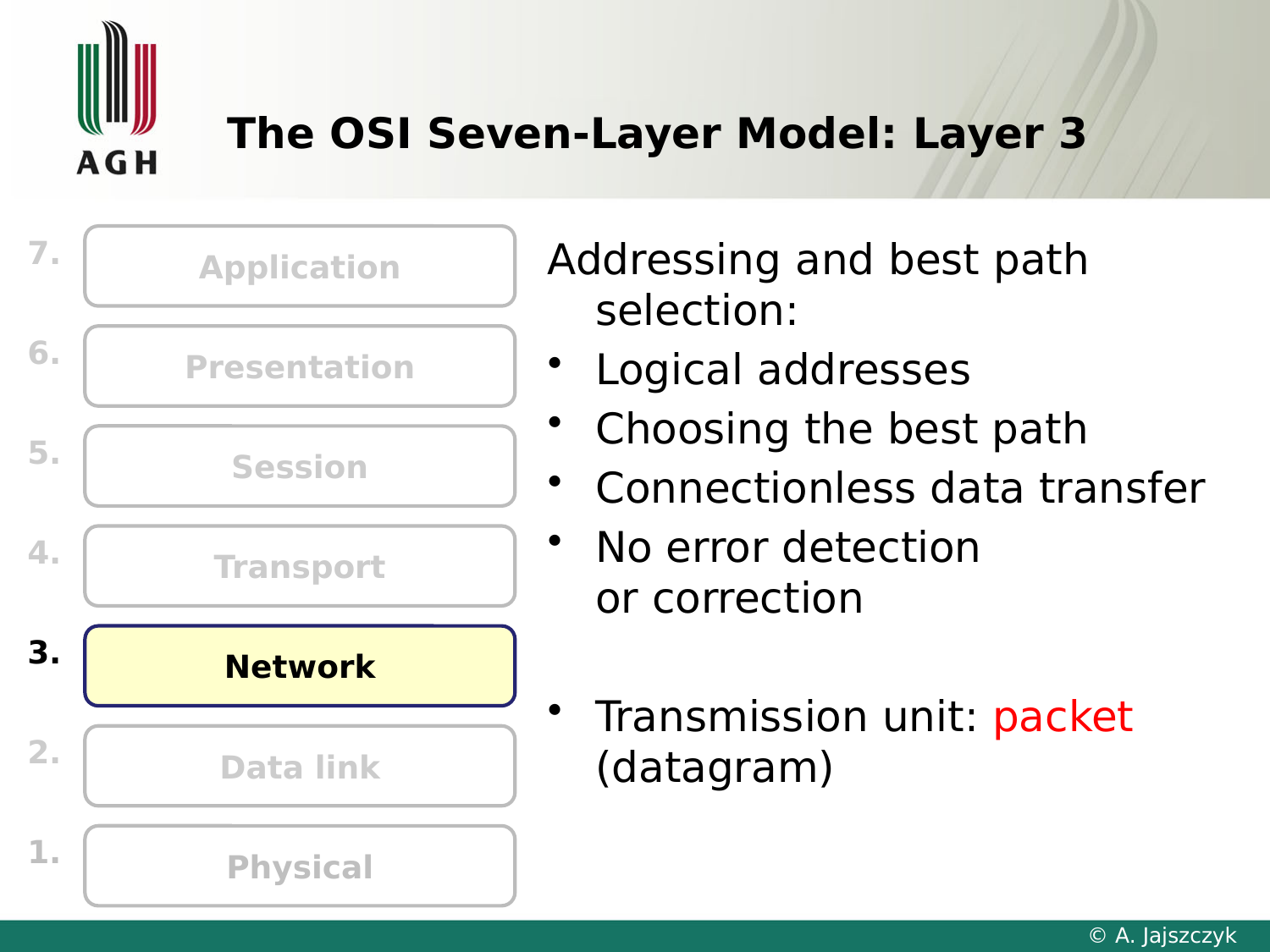

# The OSI Seven-Layer Model: Layer 3
Addressing and best path selection:
Logical addresses
Choosing the best path
Connectionless data transfer
No error detection
or correction

Transmission unit: packet (datagram)

7.
Application
6.
Presentation
5.
Session
4.
Transport
3.
Network
2.
Data link
1.
Physical